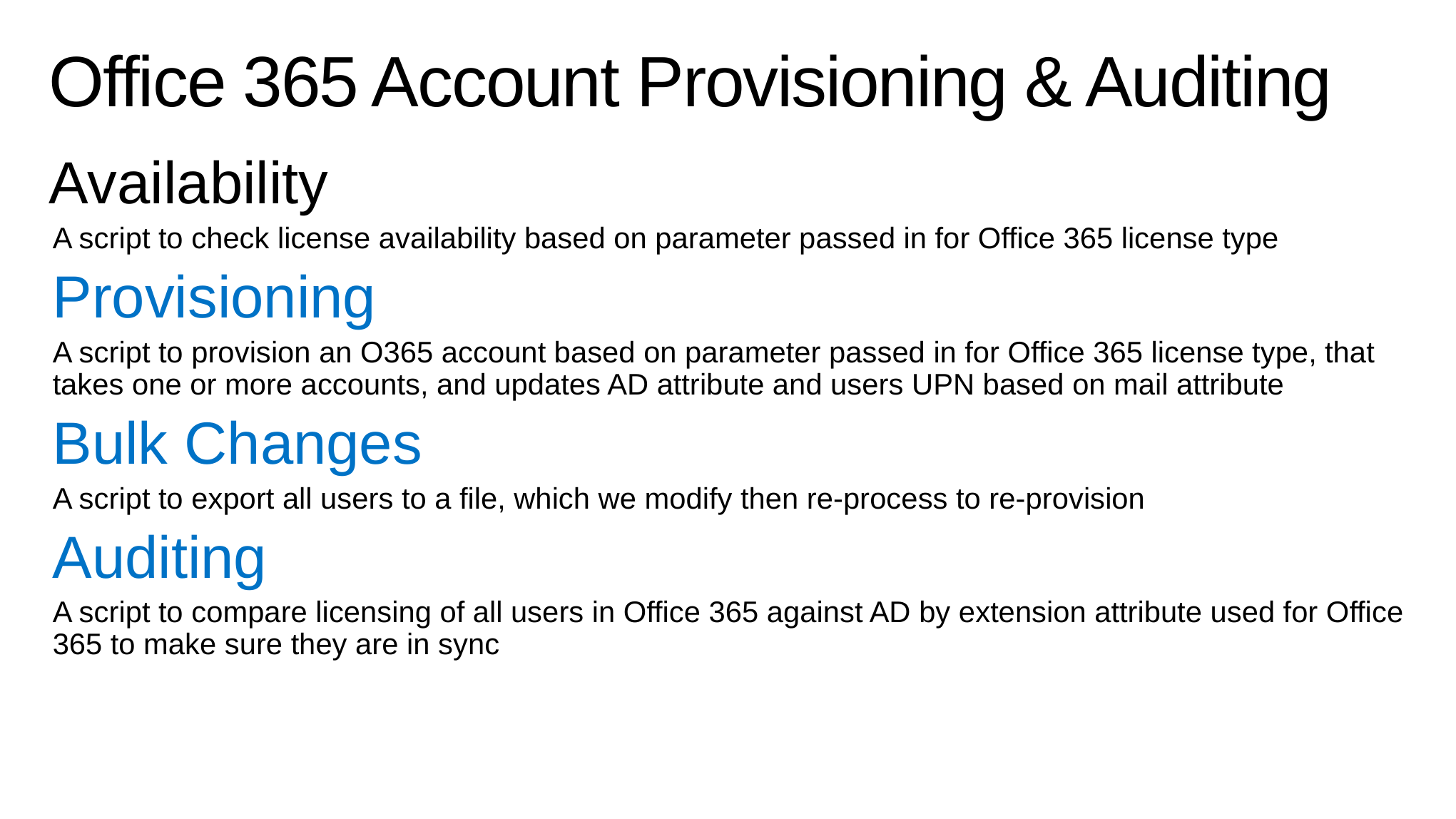

# Office 365 Account Provisioning & Auditing
Availability
A script to check license availability based on parameter passed in for Office 365 license type
Provisioning
A script to provision an O365 account based on parameter passed in for Office 365 license type, that takes one or more accounts, and updates AD attribute and users UPN based on mail attribute
Bulk Changes
A script to export all users to a file, which we modify then re-process to re-provision
Auditing
A script to compare licensing of all users in Office 365 against AD by extension attribute used for Office 365 to make sure they are in sync